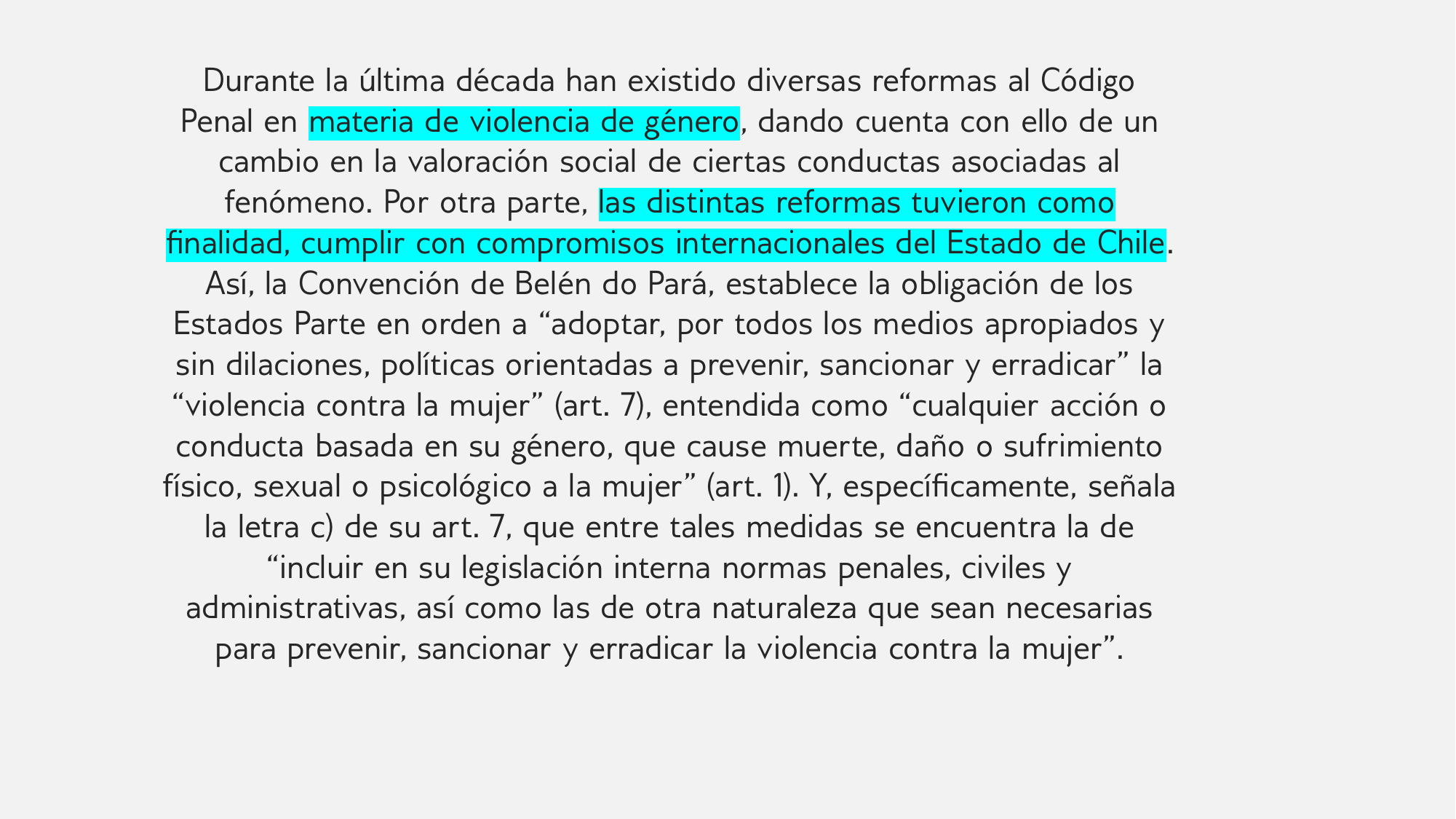

Durante la última década han existido diversas reformas al Código Penal en materia de violencia de género, dando cuenta con ello de un cambio en la valoración social de ciertas conductas asociadas al fenómeno. Por otra parte, las distintas reformas tuvieron como finalidad, cumplir con compromisos internacionales del Estado de Chile. Así, la Convención de Belén do Pará, establece la obligación de los Estados Parte en orden a “adoptar, por todos los medios apropiados y sin dilaciones, políticas orientadas a prevenir, sancionar y erradicar” la “violencia contra la mujer” (art. 7), entendida como “cualquier acción o conducta basada en su género, que cause muerte, daño o sufrimiento físico, sexual o psicológico a la mujer” (art. 1). Y, específicamente, señala la letra c) de su art. 7, que entre tales medidas se encuentra la de “incluir en su legislación interna normas penales, civiles y administrativas, así como las de otra naturaleza que sean necesarias para prevenir, sancionar y erradicar la violencia contra la mujer”.